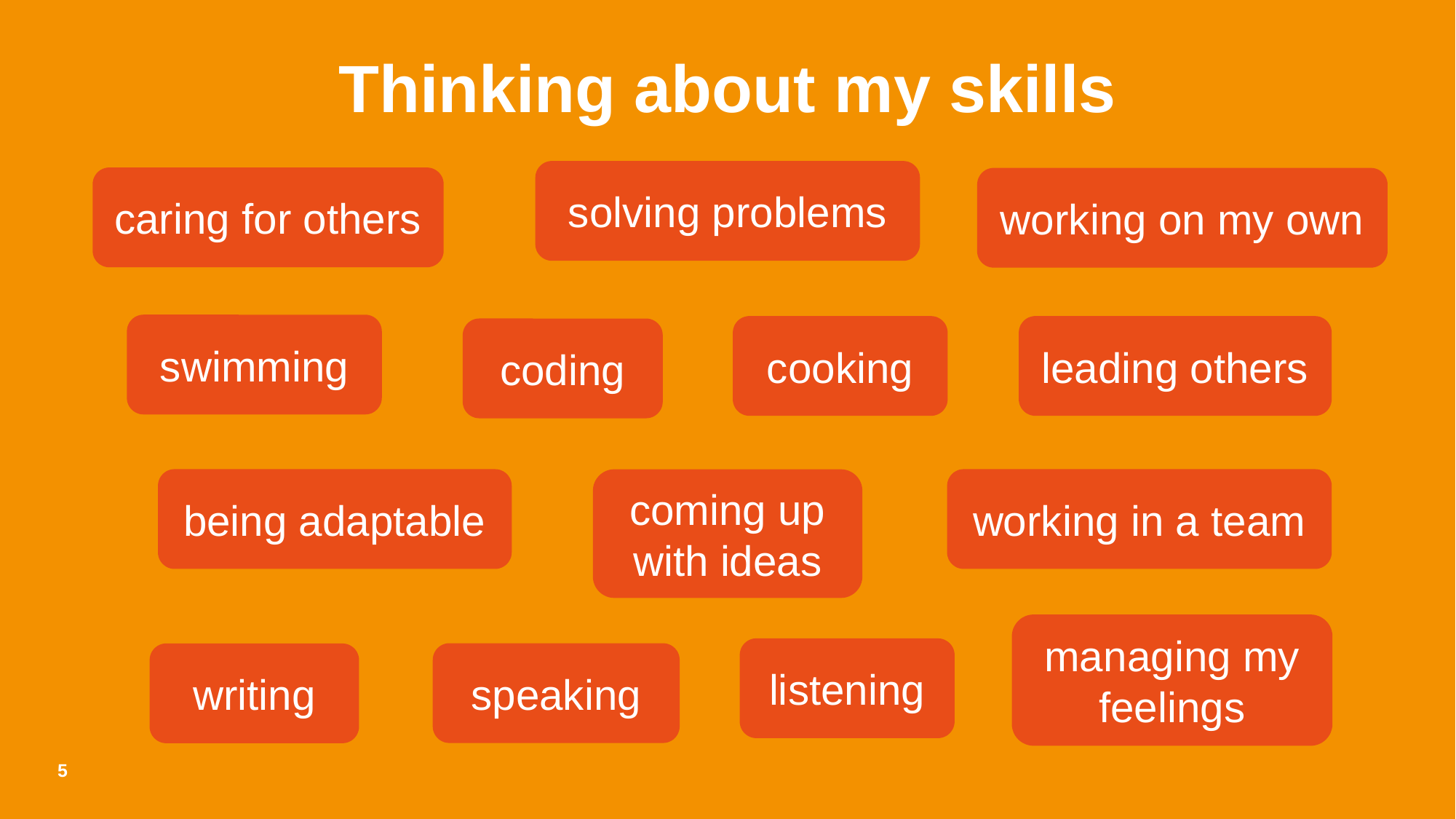

Thinking about my skills
solving problems
caring for others
working on my own
swimming
cooking
leading others
coding
working in a team
being adaptable
coming up with ideas
managing my feelings
listening
speaking
writing
5